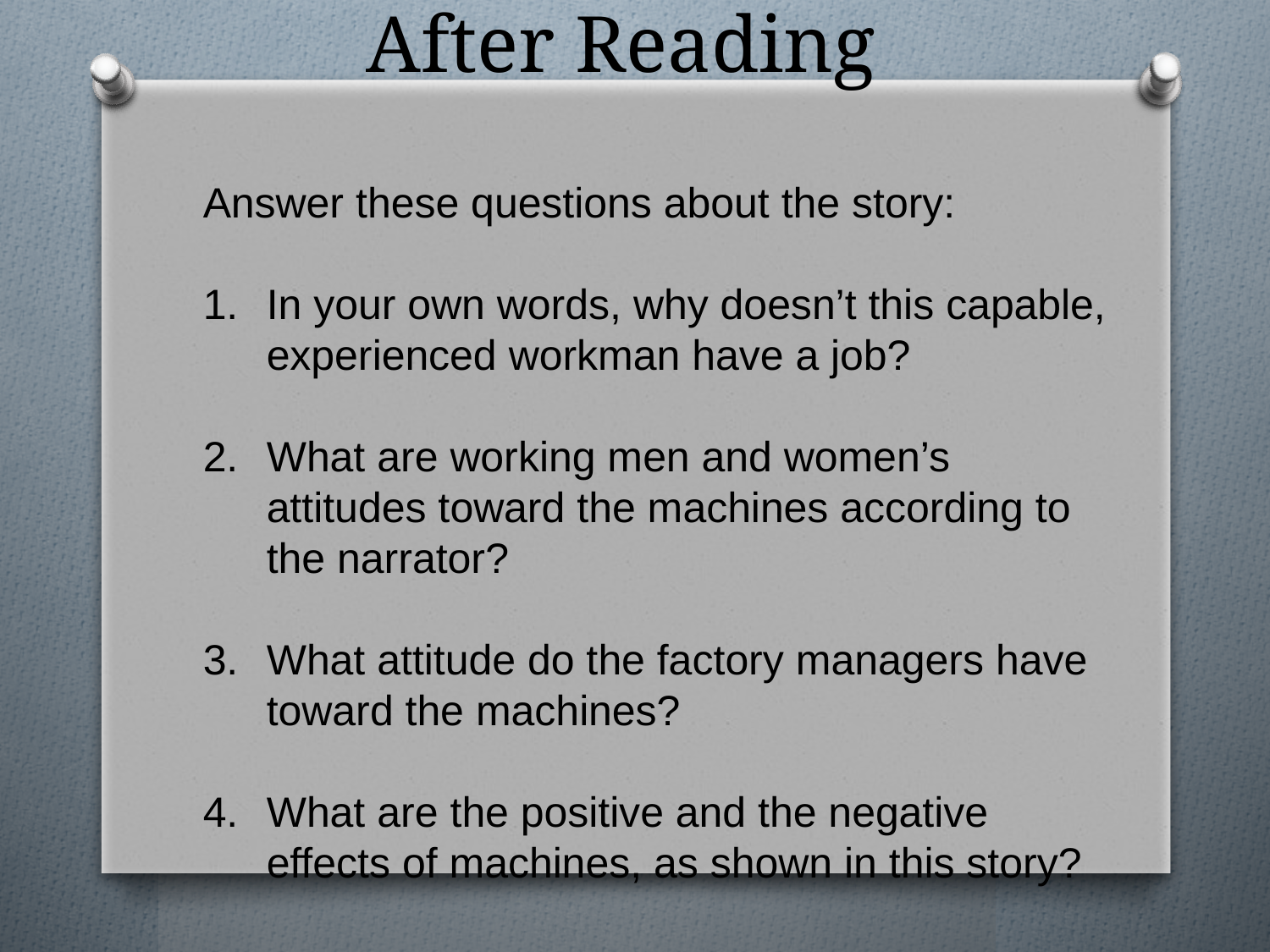

# After Reading
Answer these questions about the story:

In your own words, why doesn’t this capable, experienced workman have a job?

What are working men and women’s attitudes toward the machines according to the narrator?

What attitude do the factory managers have toward the machines?

What are the positive and the negative effects of machines, as shown in this story?